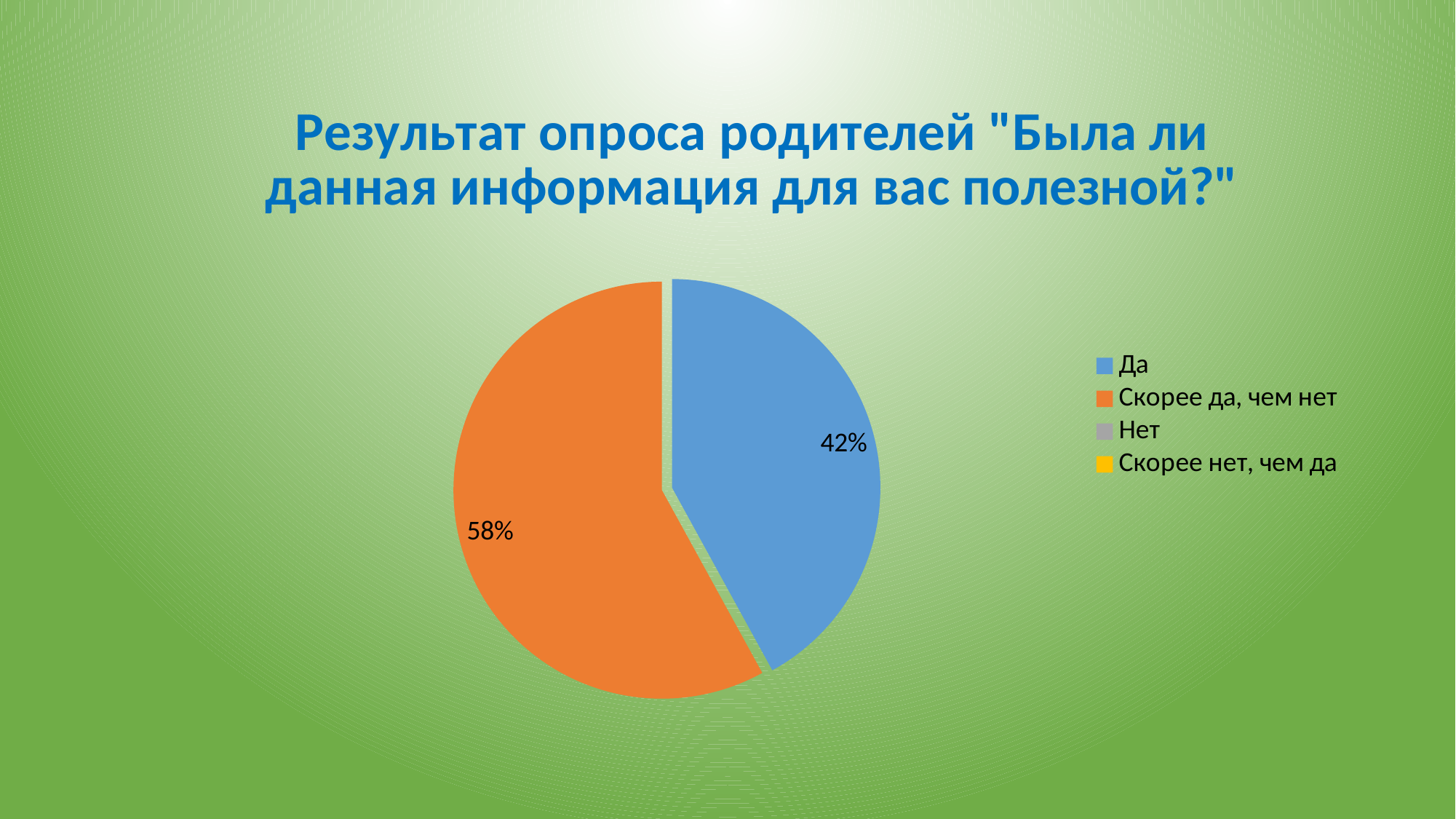

### Chart: Результат опроса родителей "Была ли данная информация для вас полезной?"

| Category | Результат опроса родителей "Была ли данная информация для вас полезной?" |
|---|---|
| Да | 0.42000000000000026 |
| Скорее да, чем нет | 0.5800000000000004 |
| Нет | 0.0 |
| Скорее нет, чем да | 0.0 |